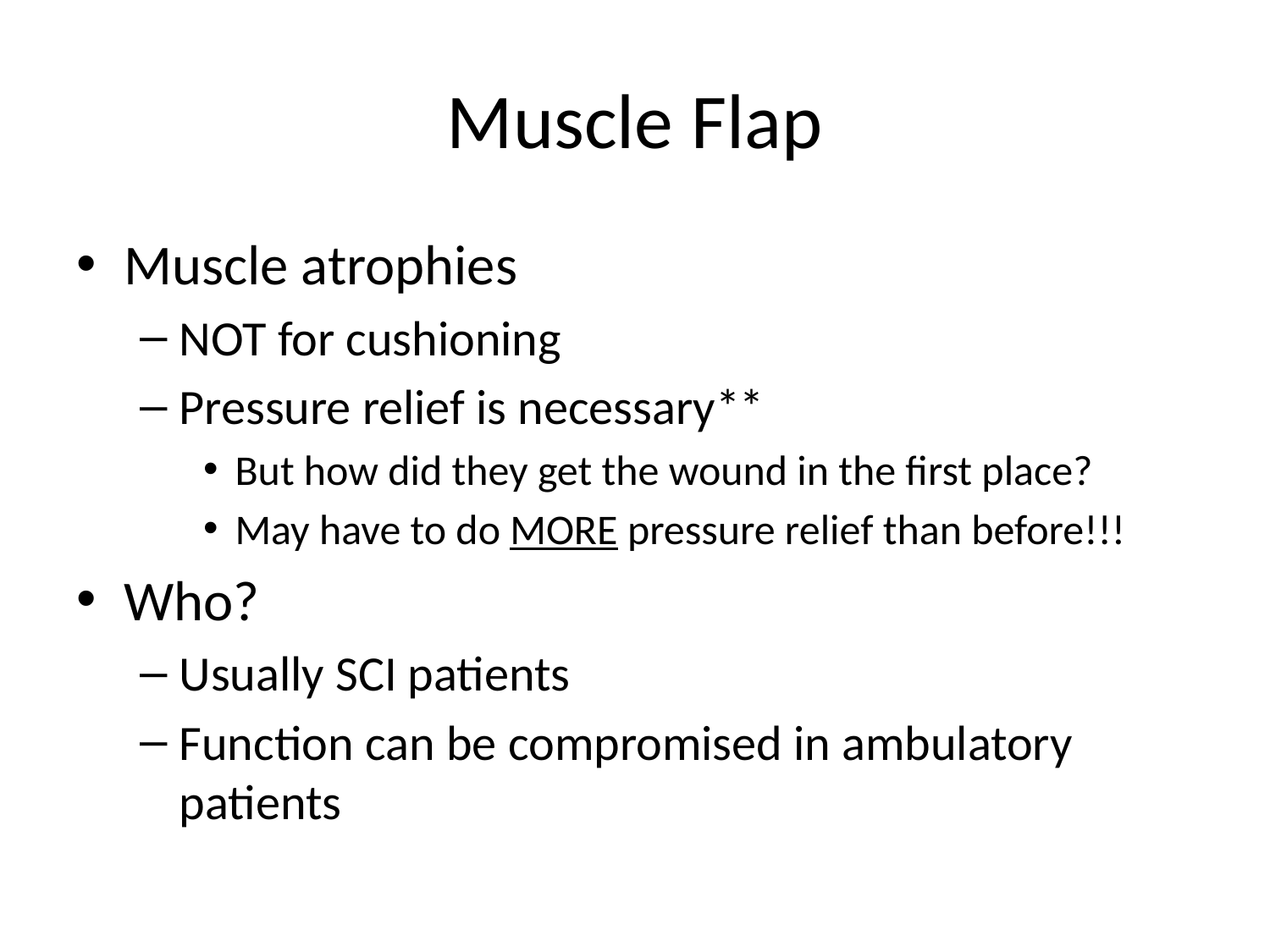

# Muscle Flap
Muscle atrophies
NOT for cushioning
Pressure relief is necessary**
But how did they get the wound in the first place?
May have to do MORE pressure relief than before!!!
Who?
Usually SCI patients
Function can be compromised in ambulatory patients